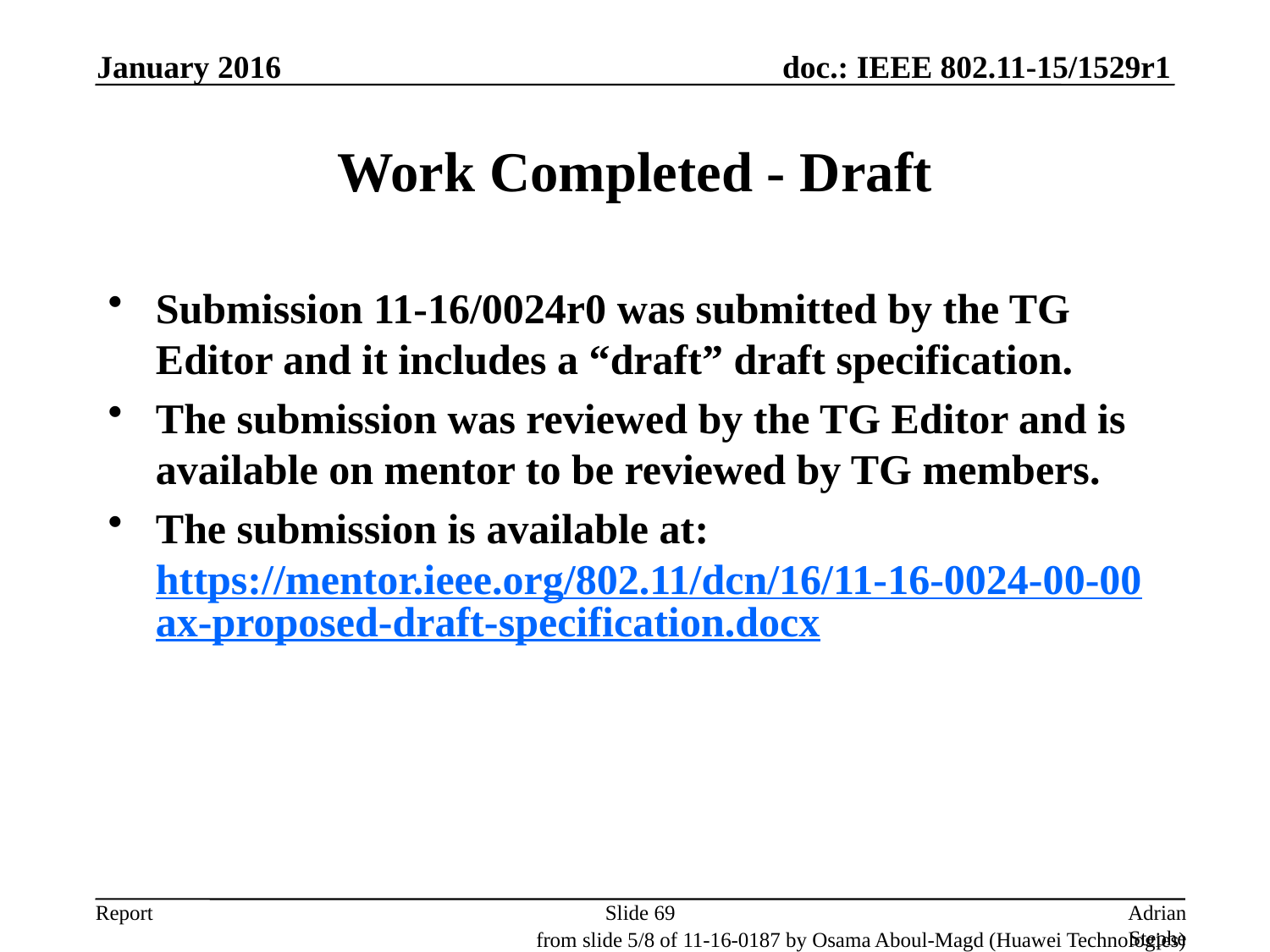

January 2016
# Work Completed - Draft
Submission 11-16/0024r0 was submitted by the TG Editor and it includes a “draft” draft specification.
The submission was reviewed by the TG Editor and is available on mentor to be reviewed by TG members.
The submission is available at: https://mentor.ieee.org/802.11/dcn/16/11-16-0024-00-00ax-proposed-draft-specification.docx
Slide 69
Adrian Stephens, Intel Corporation
from slide 5/8 of 11-16-0187 by Osama Aboul-Magd (Huawei Technologies)